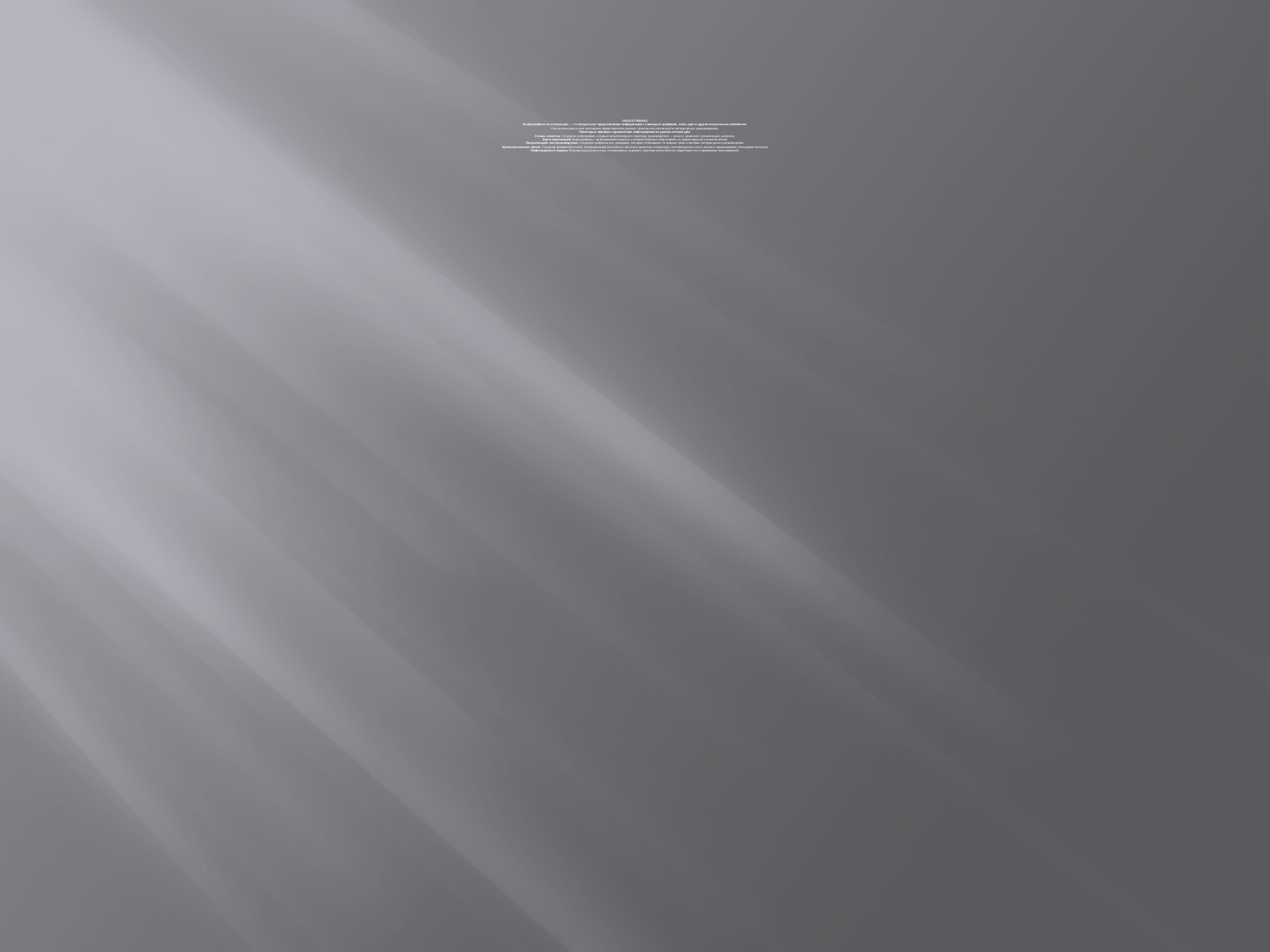

# ИНФОГРАФИКА Инфографика по литературе — это визуальное представление информации с помощью графиков, схем, карт и других визуальных элементов.  Она используется для наглядного представления данных, фактов или концепций в литературных произведениях.  Некоторые примеры применения инфографики на уроках литературы: Схемы сюжетов. Создание инфографик, которые визуализируют структуру произведения — начало, развитие, кульминация, развязка.  Карта персонажей. Инфографика с изображением главных и второстепенных персонажей, их характеристик и взаимосвязей.  Визуализация тем произведения. Создание графиков или диаграмм, которые отображают основные темы и мотивы литературного произведения.  Хронологическая линия. Создание временной линии, отображающей ключевые события в развитии литературы (литературные эпохи, важные произведения, биографии авторов).  Инфографика о жанрах. Визуализация различных литературных жанров с кратким описанием их характеристик и примерами произведений.